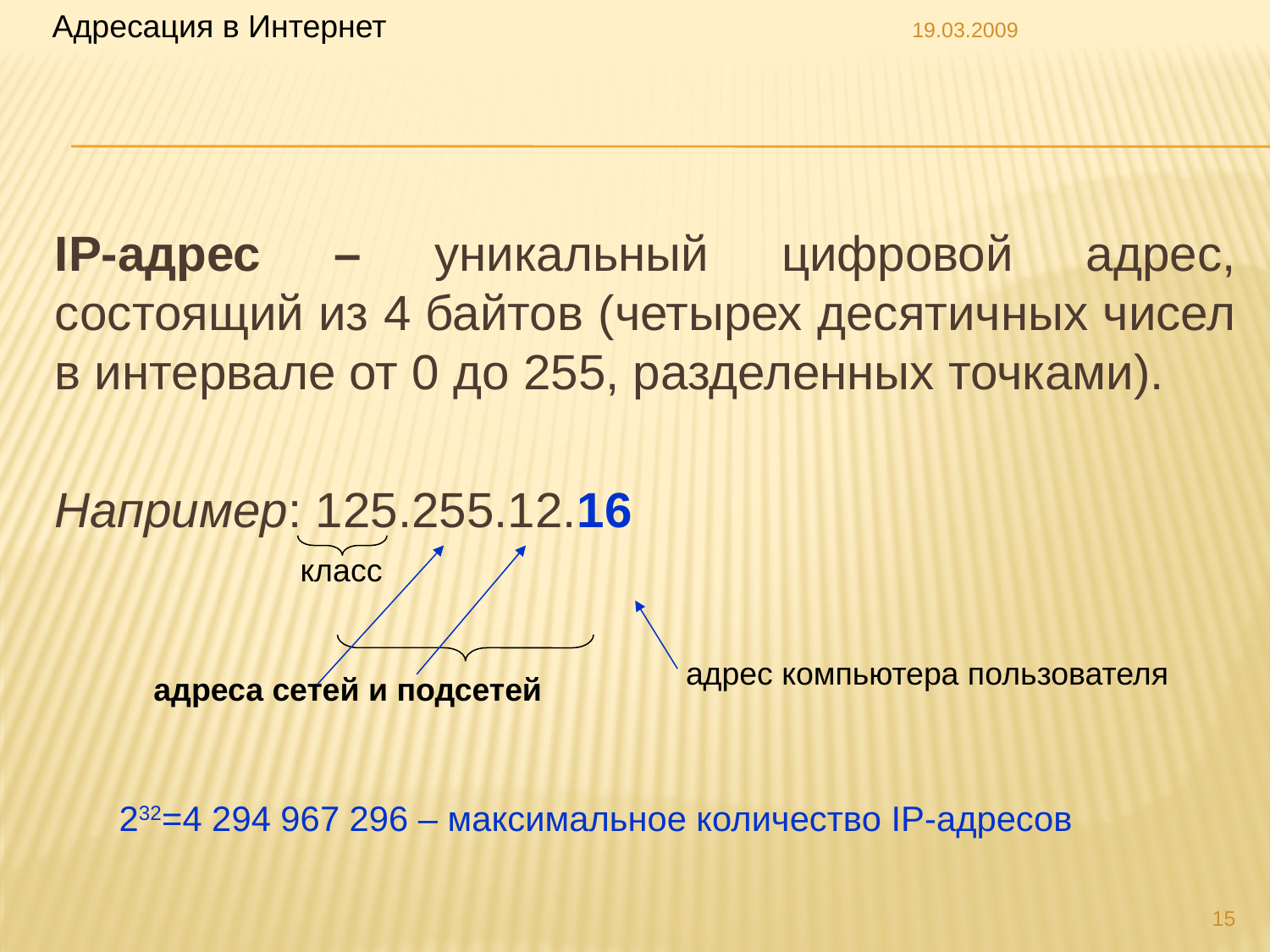

Адресация в Интернет
19.03.2009
IP-адрес – уникальный цифровой адрес, состоящий из 4 байтов (четырех десятичных чисел в интервале от 0 до 255, разделенных точками).

Например: 125.255.12.16

класс

адрес компьютера пользователя
адреса сетей и подсетей
232=4 294 967 296 – максимальное количество IP-адресов
15